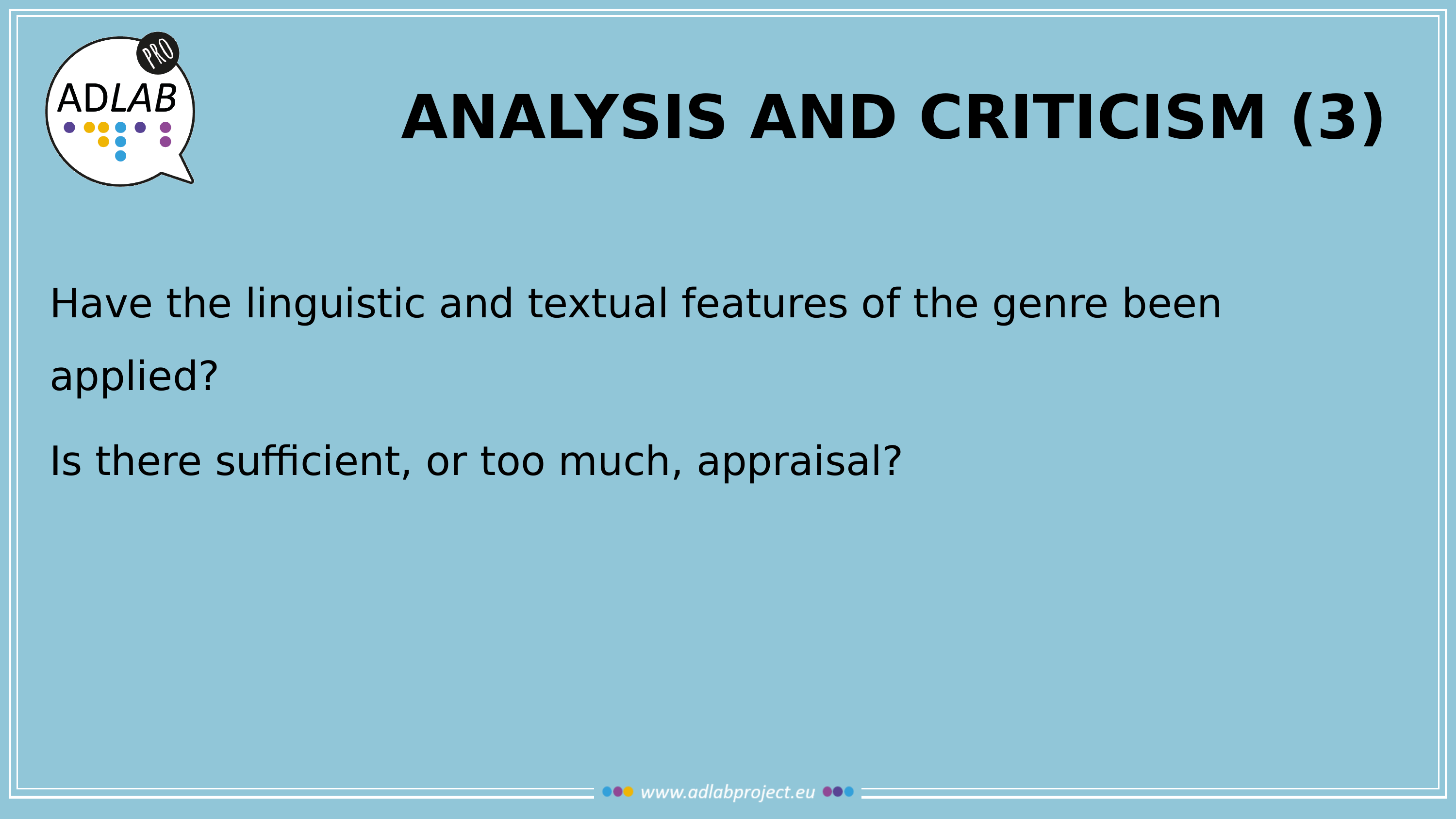

# Analysis and criticism (3)
Have the linguistic and textual features of the genre been applied?
Is there sufficient, or too much, appraisal?